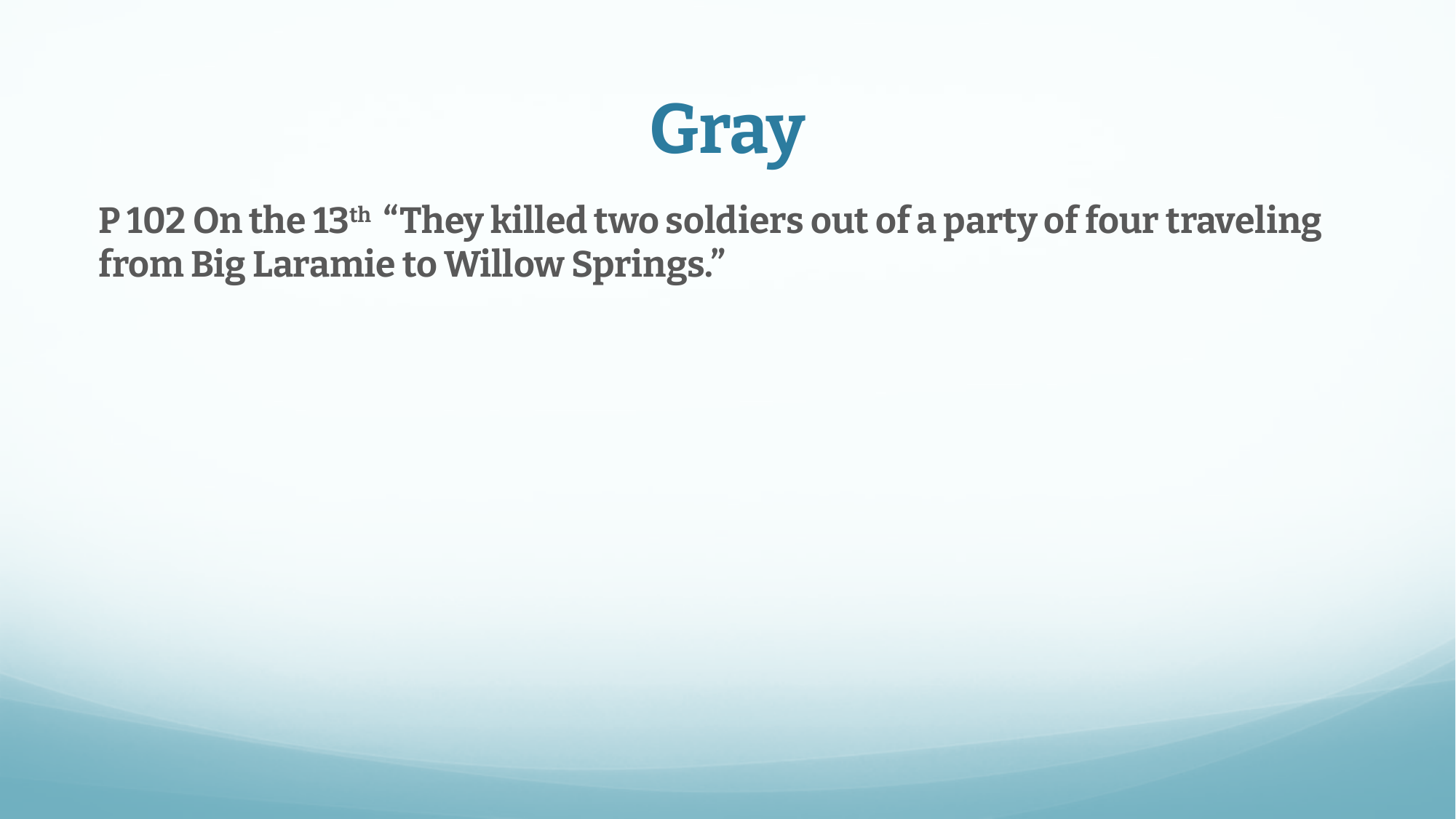

# Gray
P 102 On the 13th  “They killed two soldiers out of a party of four traveling from Big Laramie to Willow Springs.”